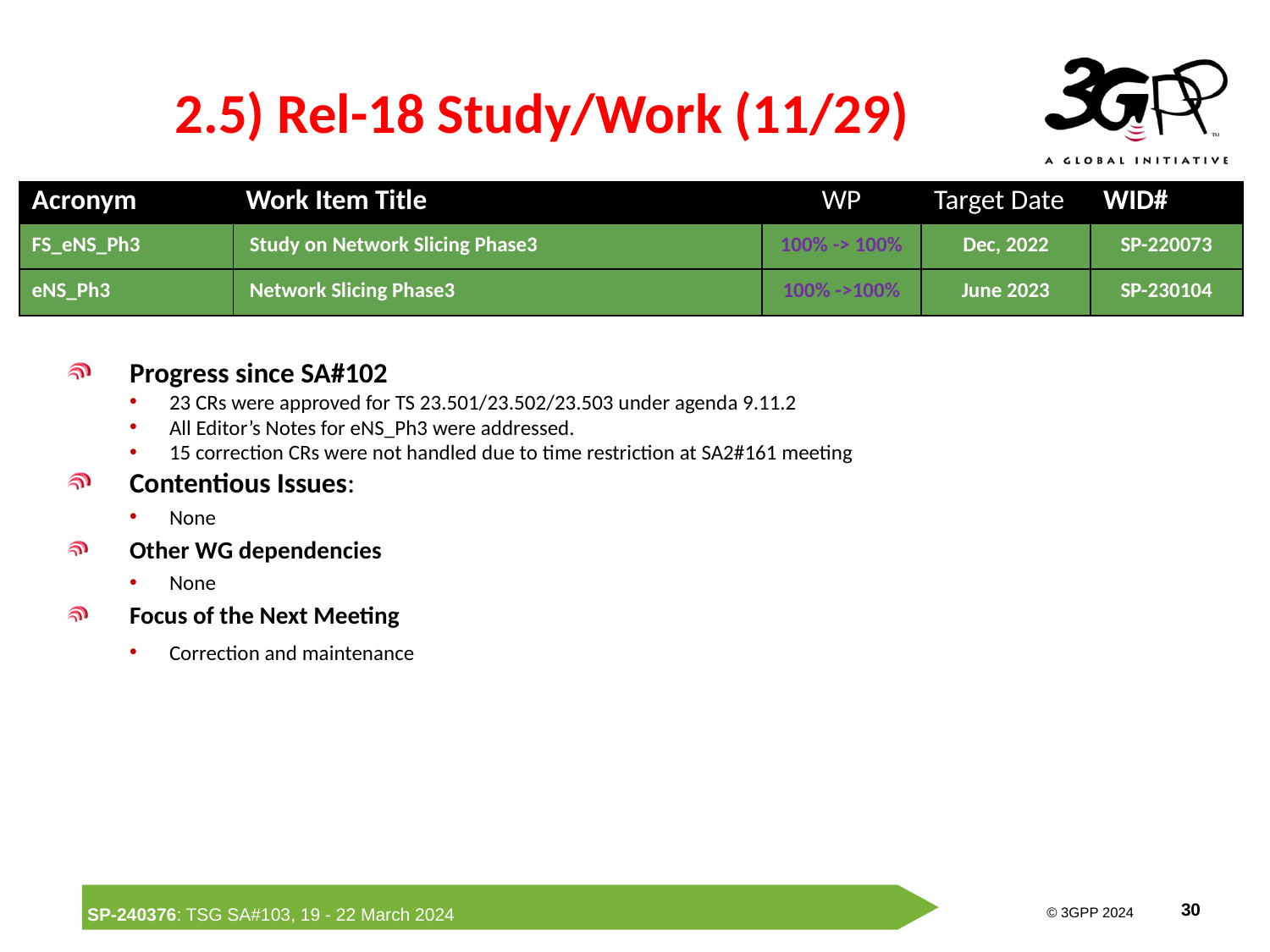

# 2.5) Rel-18 Study/Work (11/29)
| Acronym | Work Item Title | WP | Target Date | WID# |
| --- | --- | --- | --- | --- |
| FS\_eNS\_Ph3 | Study on Network Slicing Phase3 | 100% -> 100% | Dec, 2022 | SP-220073 |
| eNS\_Ph3 | Network Slicing Phase3 | 100% ->100% | June 2023 | SP-230104 |
Progress since SA#102
23 CRs were approved for TS 23.501/23.502/23.503 under agenda 9.11.2
All Editor’s Notes for eNS_Ph3 were addressed.
15 correction CRs were not handled due to time restriction at SA2#161 meeting
Contentious Issues:
None
Other WG dependencies
None
Focus of the Next Meeting
Correction and maintenance